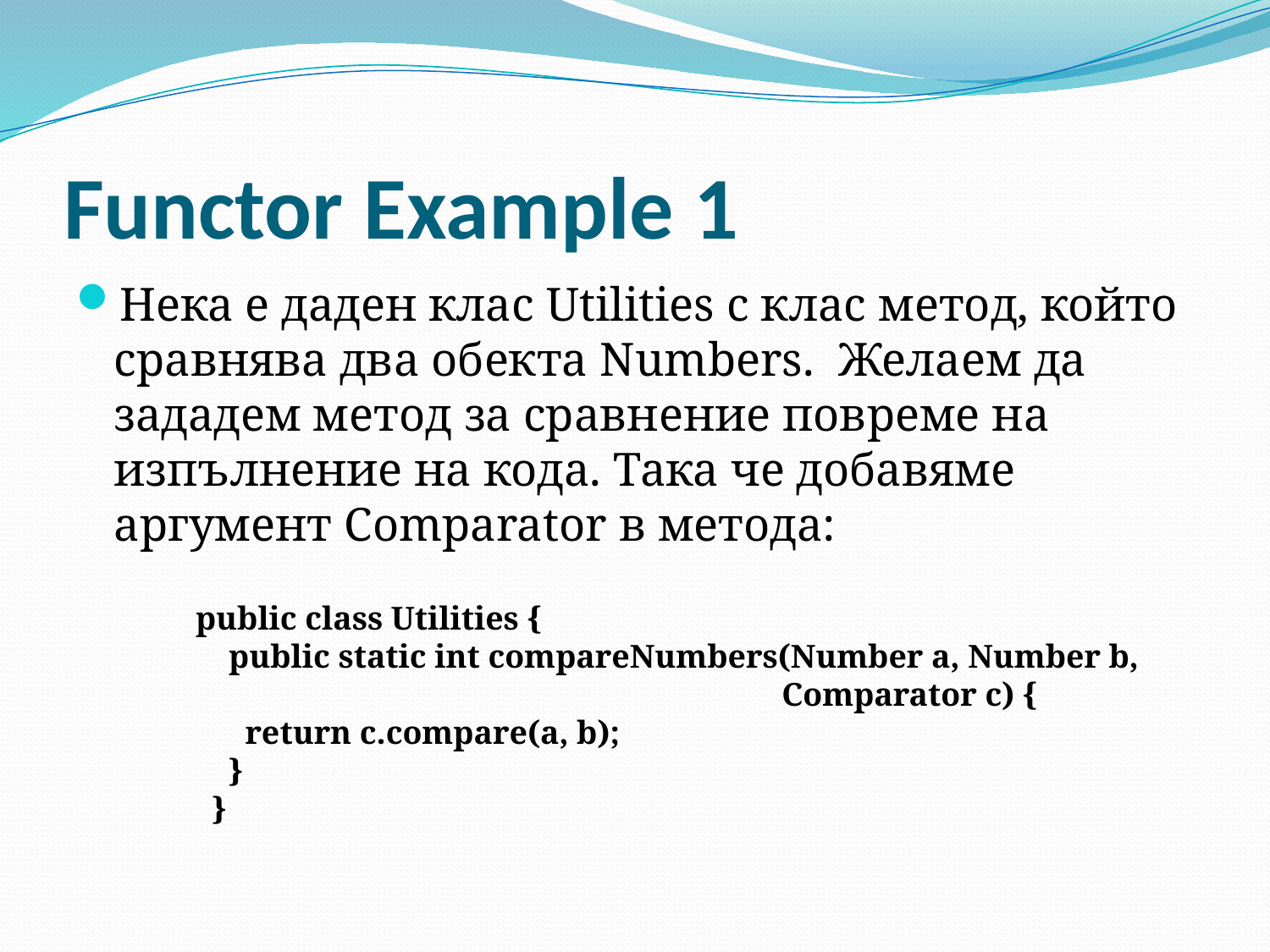

# Functor Example 1
Нека е даден клас Utilities с клас метод, който сравнява два обекта Numbers.  Желаем да зададем метод за сравнение повреме на изпълнение на кода. Така че добавяме аргумент Comparator в метода:
 public class Utilities {
     public static int compareNumbers(Number a, Number b,
                                                                        Comparator c) {
       return c.compare(a, b);
     }
   }